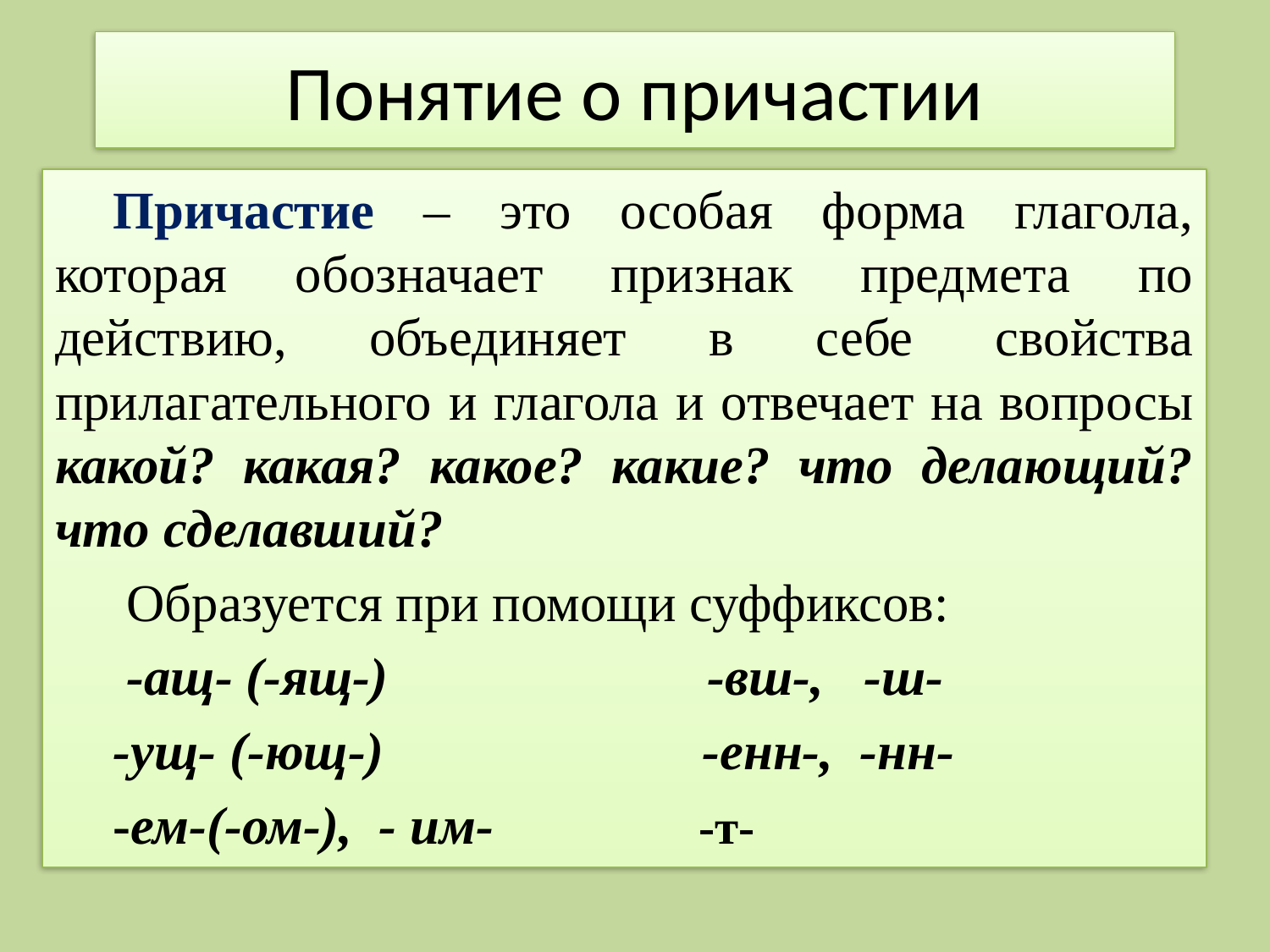

# Понятие о причастии
Причастие – это особая форма глагола, которая обозначает признак предмета по действию, объединяет в себе свойства прилагательного и глагола и отвечает на вопросы какой? какая? какое? какие? что делающий? что сделавший?
 Образуется при помощи суффиксов:
 -ащ- (-ящ-)                        -вш-,   -ш-
-ущ- (-ющ-)                        -енн-,  -нн-
-ем-(-ом-),  - им-                 -т-